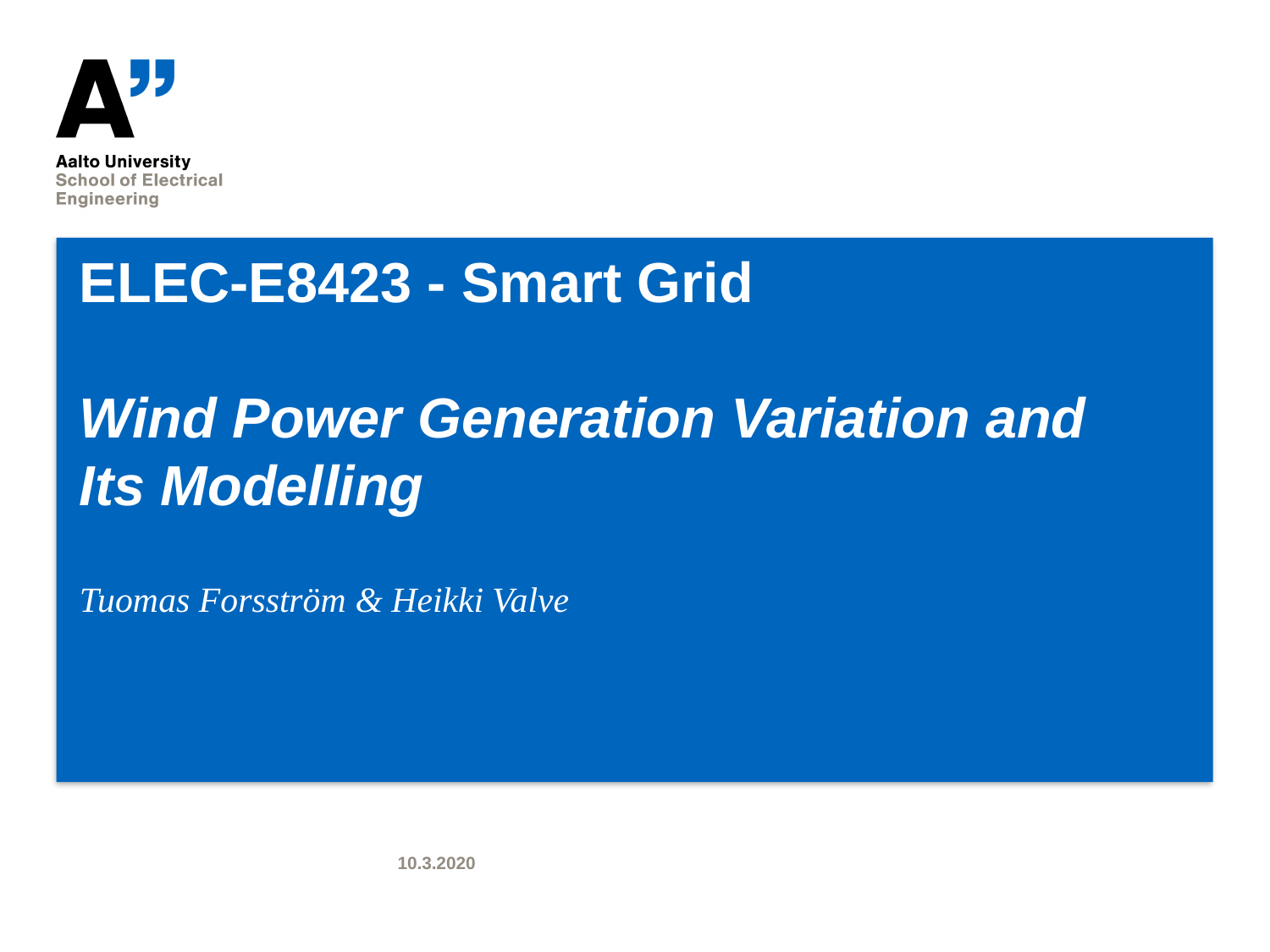

# ELEC-E8423 - Smart Grid Wind Power Generation Variation and Its Modelling
Tuomas Forsström & Heikki Valve

10.3.2020